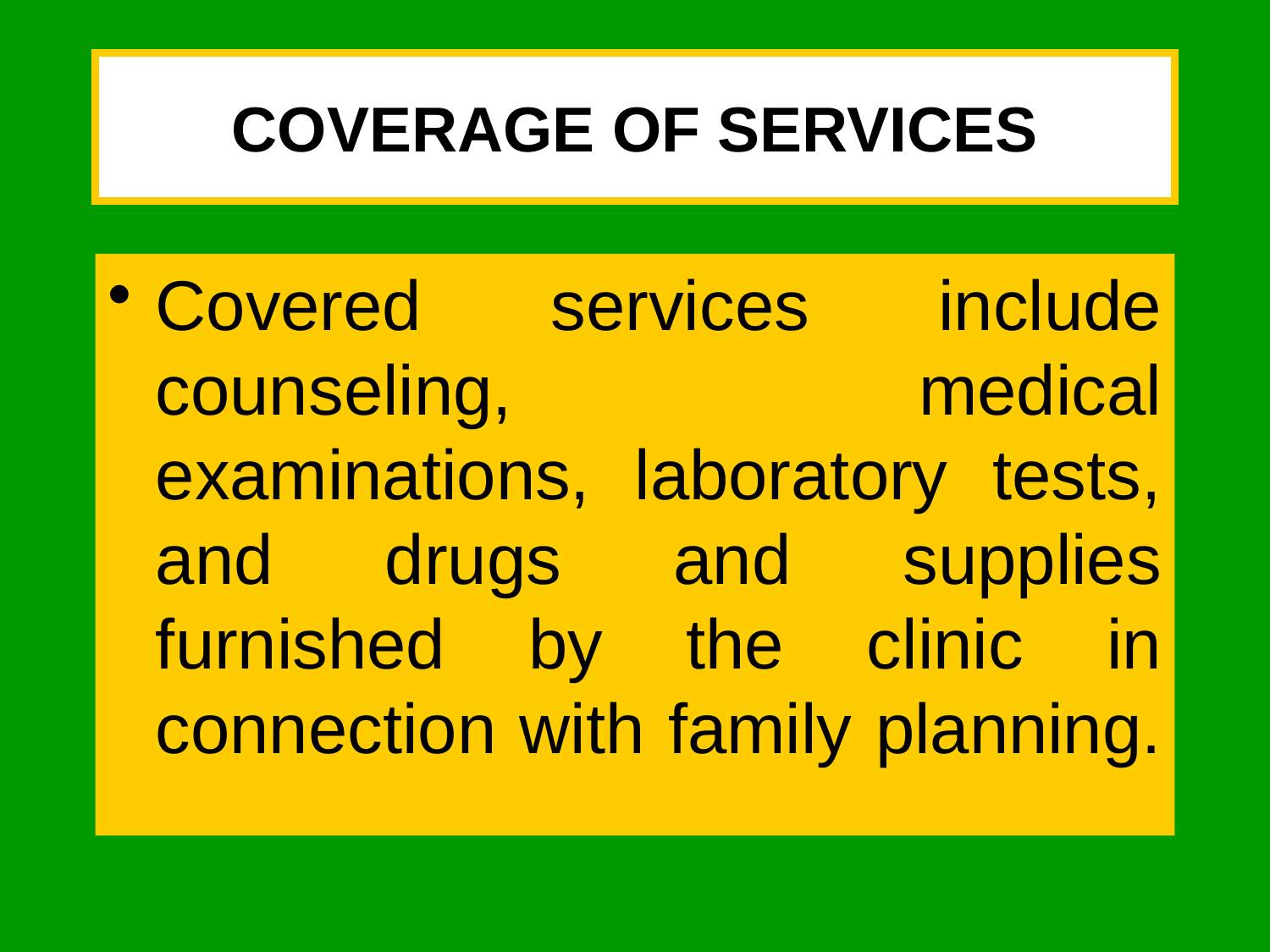

# COVERAGE OF SERVICES
Covered services include counseling, medical examinations, laboratory tests, and drugs and supplies furnished by the clinic in connection with family planning.